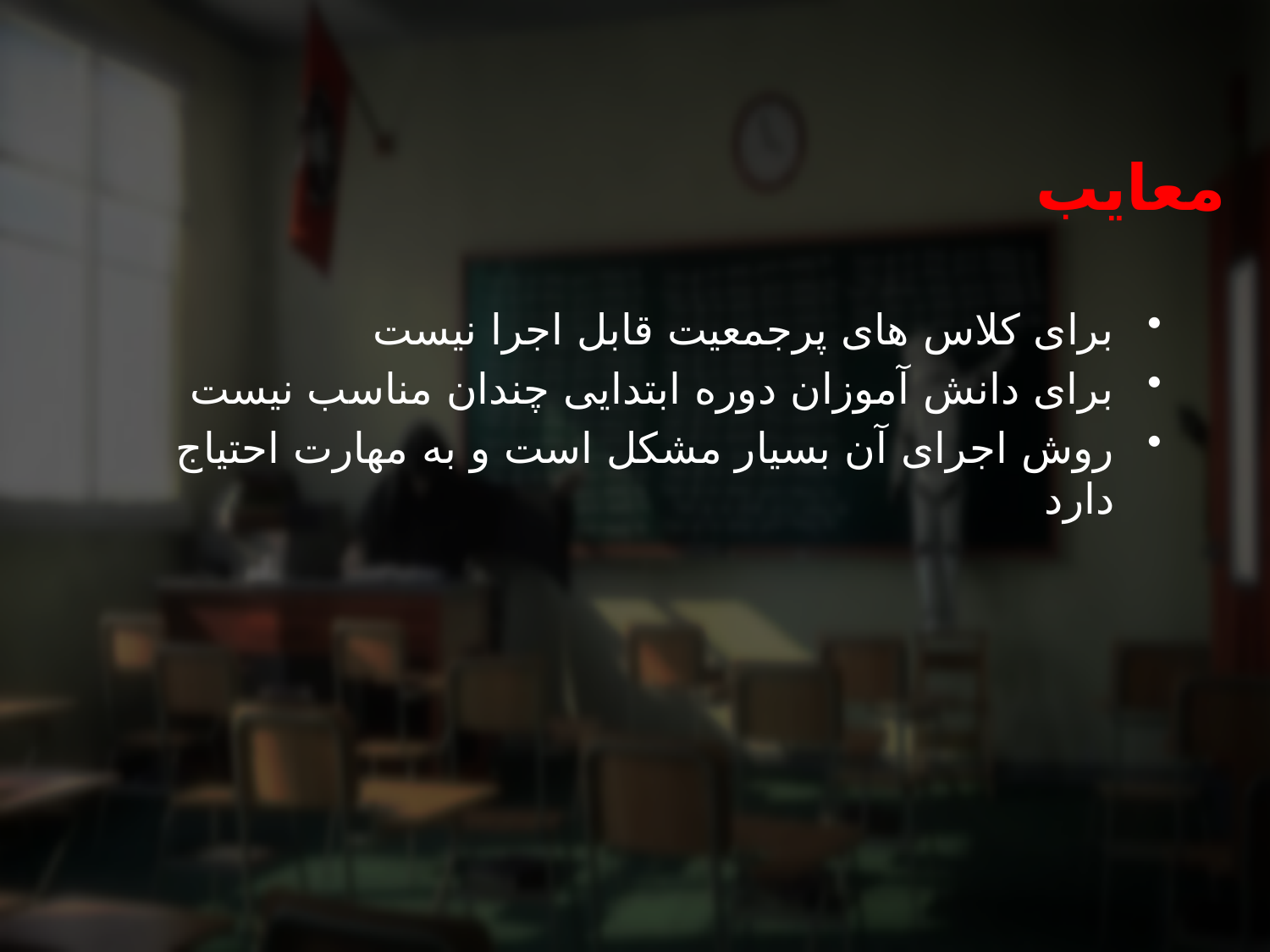

#
معایب

برای کلاس های پرجمعیت قابل اجرا نیست
برای دانش آموزان دوره ابتدایی چندان مناسب نیست
روش اجرای آن بسیار مشکل است و به مهارت احتیاج دارد